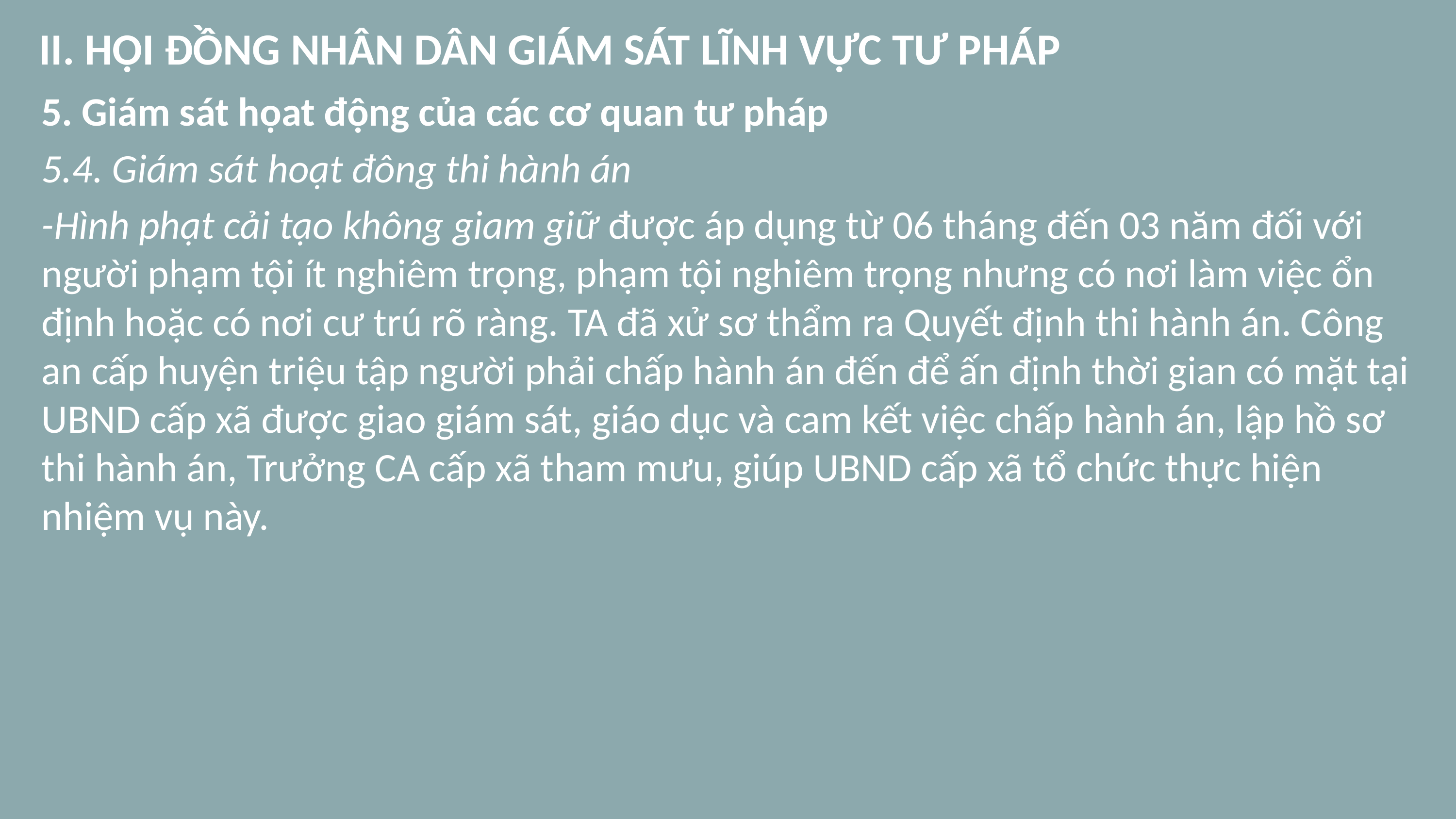

# II. HỘI ĐỒNG NHÂN DÂN GIÁM SÁT LĨNH VỰC TƯ PHÁP
5. Giám sát họat động của các cơ quan tư pháp
5.4. Giám sát hoạt đông thi hành án
-Hình phạt cải tạo không giam giữ được áp dụng từ 06 tháng đến 03 năm đối với người phạm tội ít nghiêm trọng, phạm tội nghiêm trọng nhưng có nơi làm việc ổn định hoặc có nơi cư trú rõ ràng. TA đã xử sơ thẩm ra Quyết định thi hành án. Công an cấp huyện triệu tập người phải chấp hành án đến để ấn định thời gian có mặt tại UBND cấp xã được giao giám sát, giáo dục và cam kết việc chấp hành án, lập hồ sơ thi hành án, Trưởng CA cấp xã tham mưu, giúp UBND cấp xã tổ chức thực hiện nhiệm vụ này.